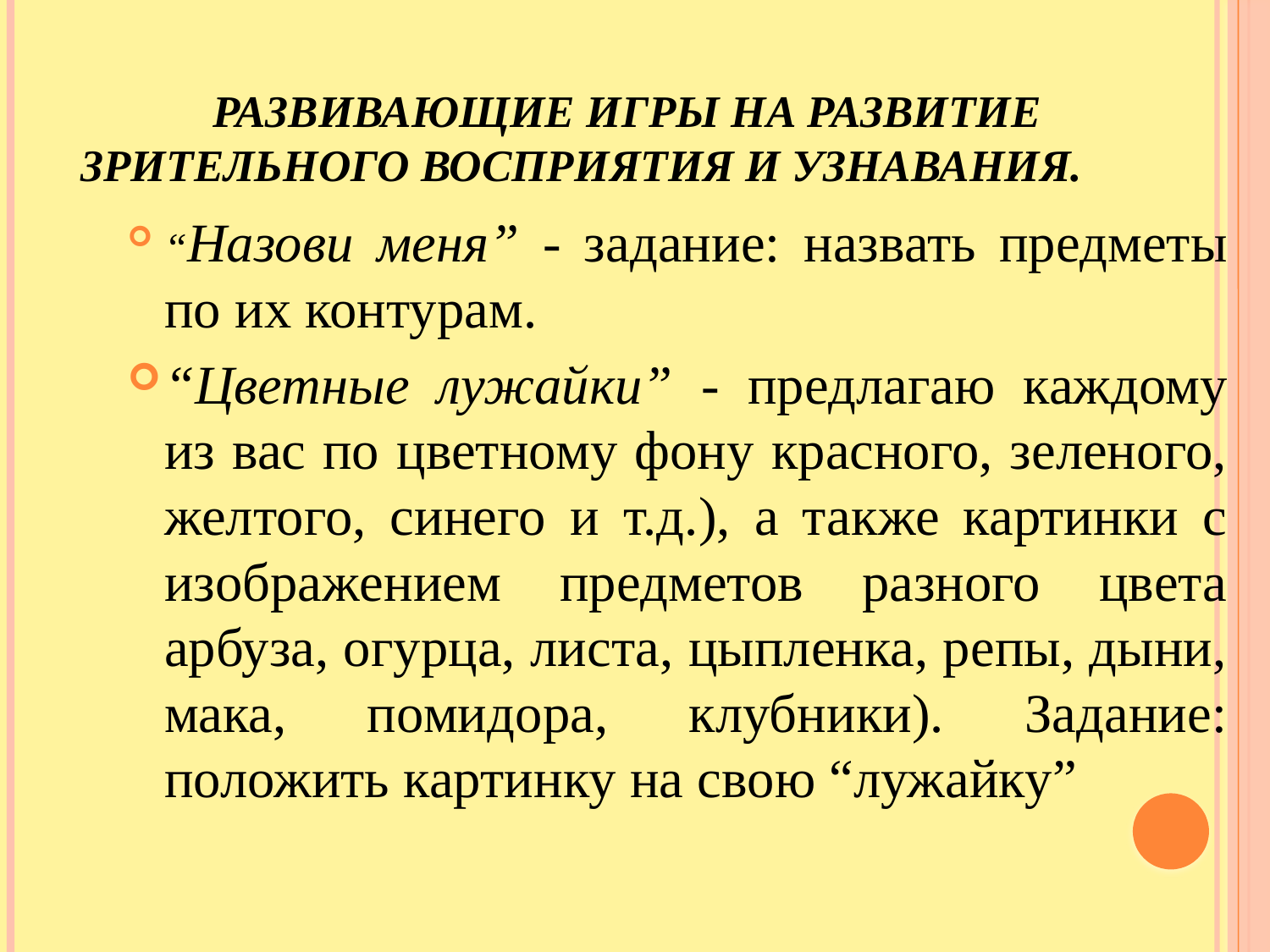

# Развивающие игры на развитие зрительного восприятия и узнавания.
“Назови меня” - задание: назвать предметы по их контурам.
“Цветные лужайки” - предлагаю каждому из вас по цветному фону красного, зеленого, желтого, синего и т.д.), а также картинки с изображением предметов разного цвета арбуза, огурца, листа, цыпленка, репы, дыни, мака, помидора, клубники). Задание: положить картинку на свою “лужайку”